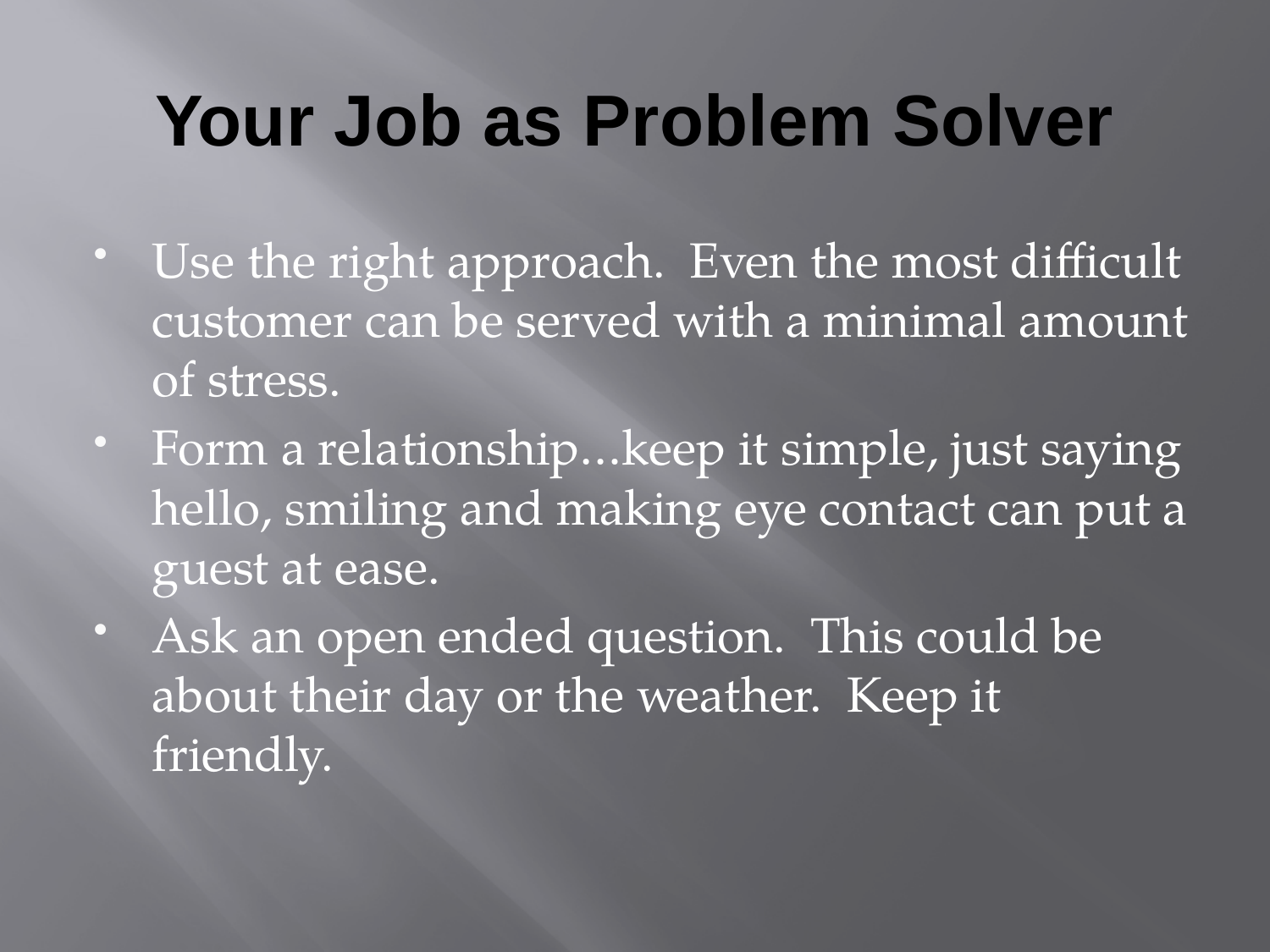

# Your Job as Problem Solver
Use the right approach.  Even the most difficult customer can be served with a minimal amount of stress.
Form a relationship…keep it simple, just saying hello, smiling and making eye contact can put a guest at ease.
Ask an open ended question.  This could be about their day or the weather.  Keep it friendly.